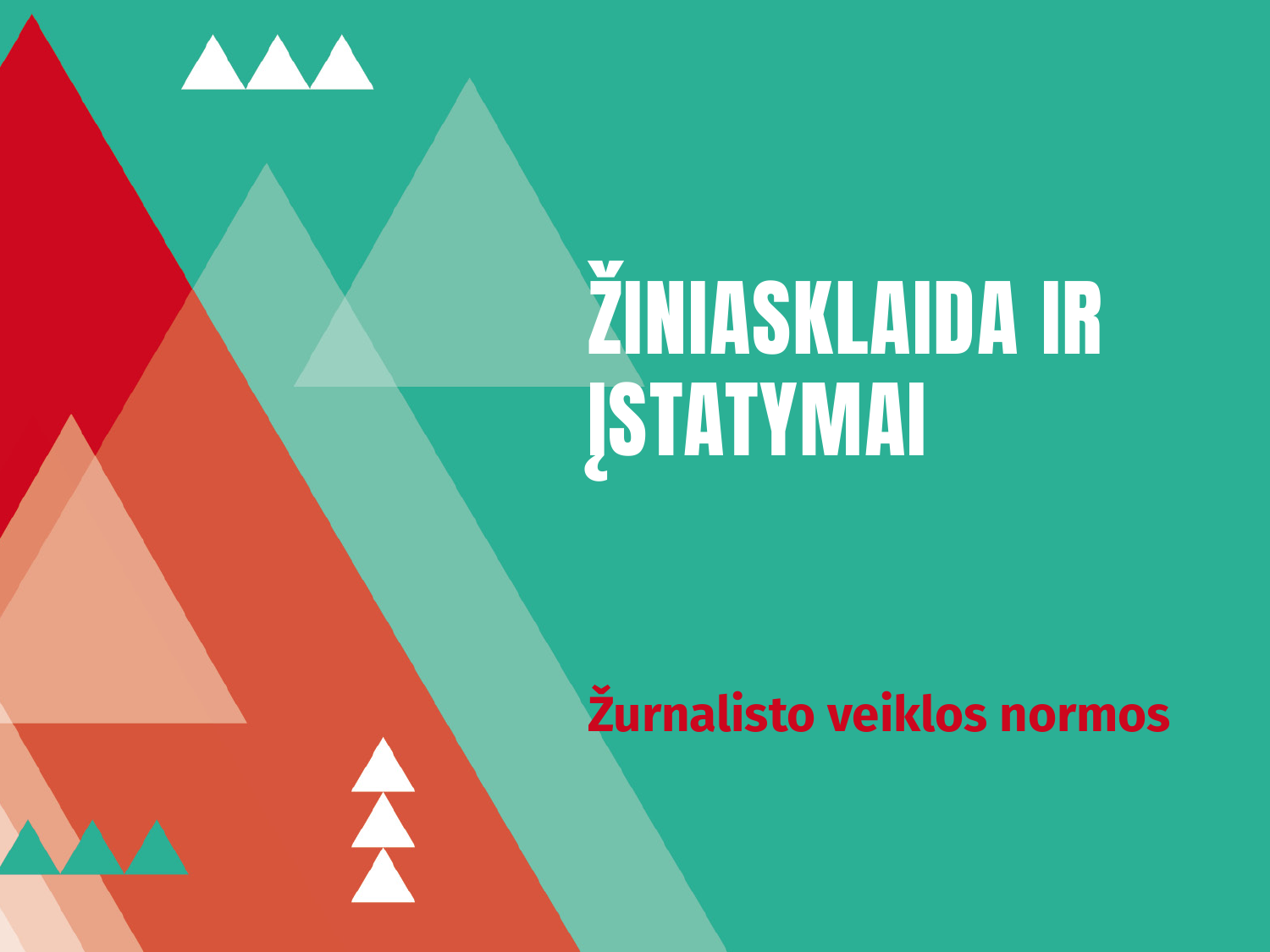

# Žiniasklaida ir įstatymai
Žurnalisto veiklos normos